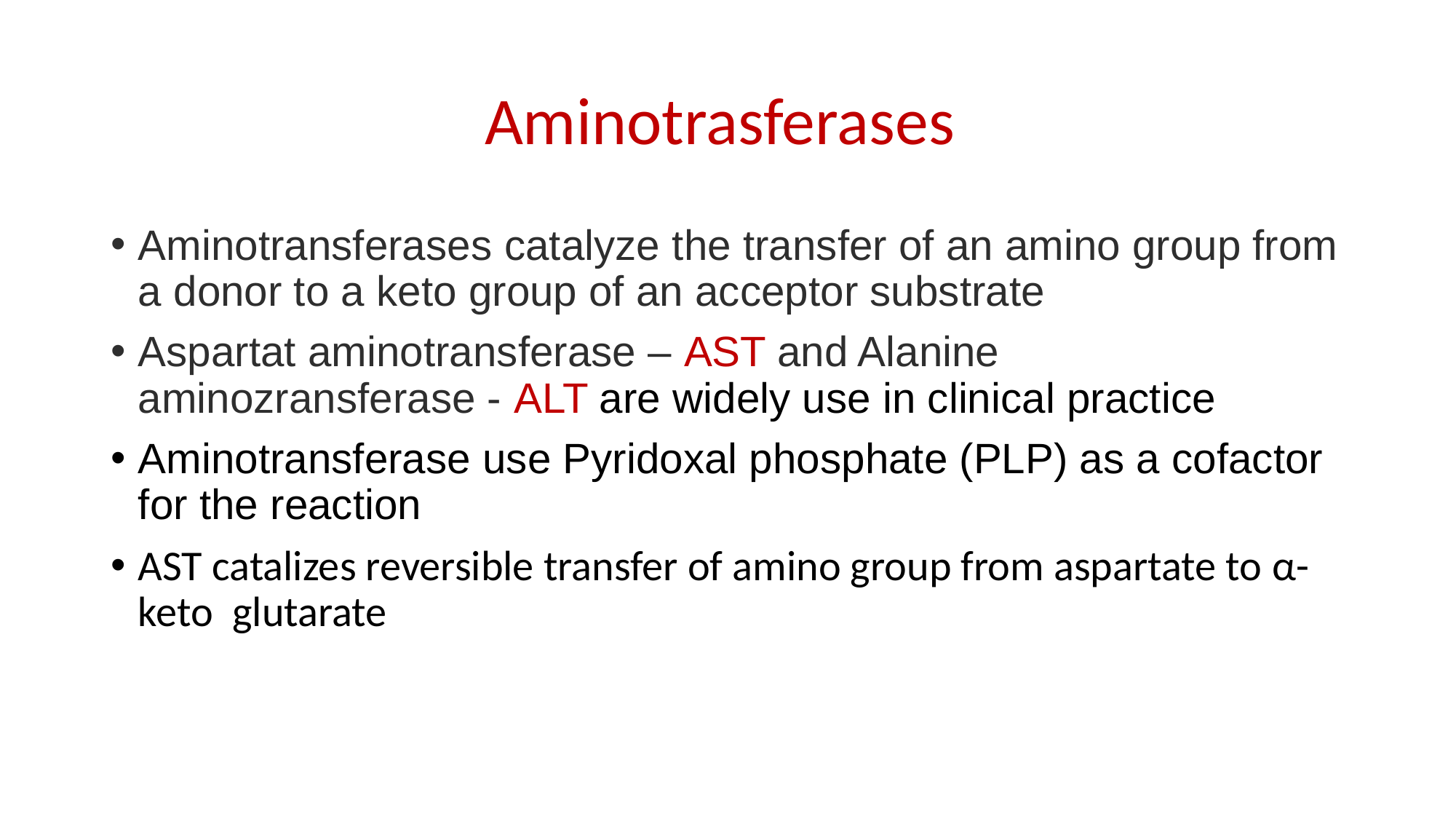

# Aminotrasferases
Aminotransferases catalyze the transfer of an amino group from a donor to a keto group of an acceptor substrate
Aspartat aminotransferase – AST and Alanine aminozransferase - ALT are widely use in clinical practice
Aminotransferase use Pyridoxal phosphate (PLP) as a cofactor for the reaction
AST catalizes reversible transfer of amino group from aspartate to α-keto  glutarate